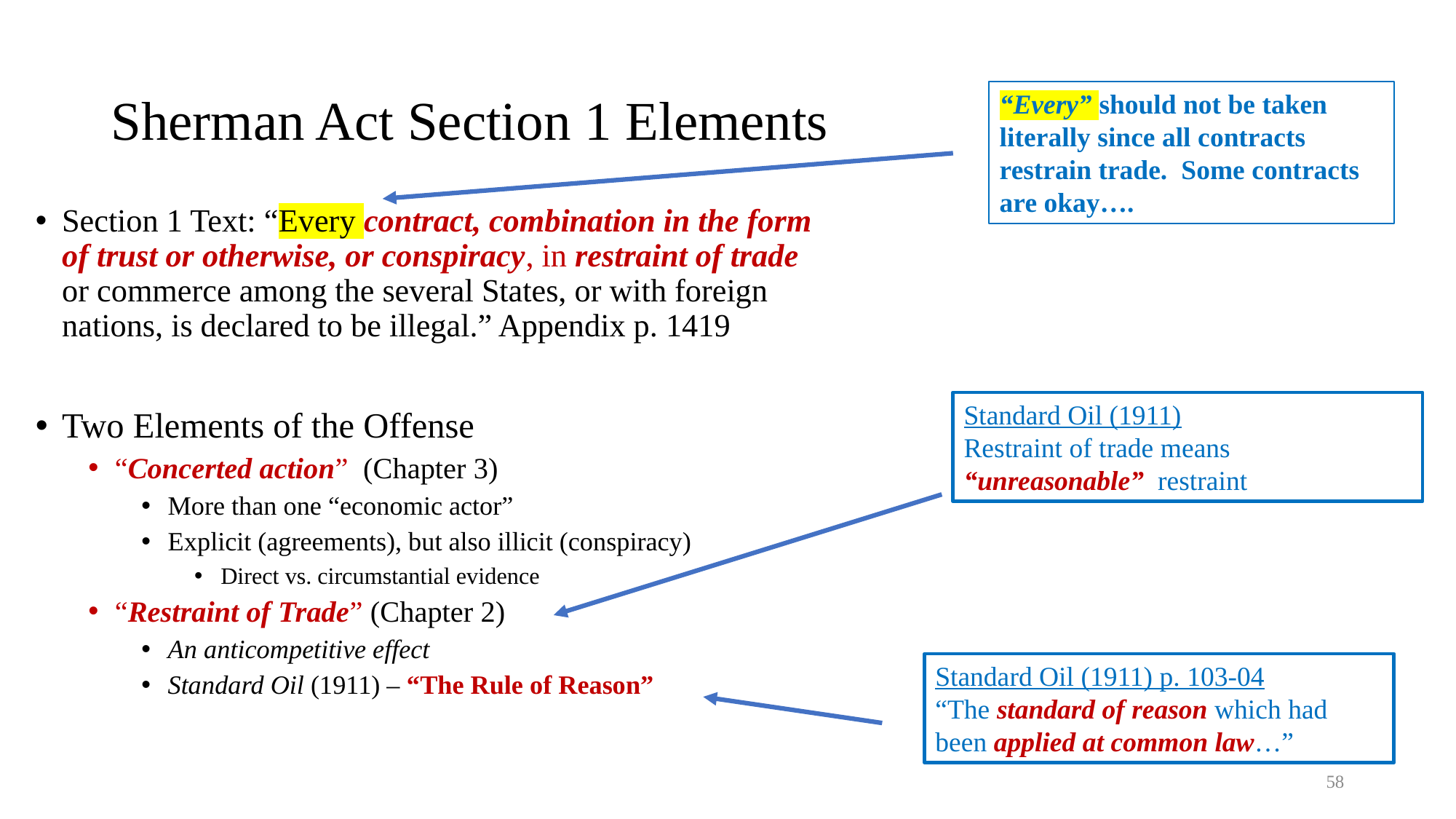

# Sherman Act Section 1 Elements
“Every” should not be taken literally since all contracts restrain trade.  Some contracts are okay….
Section 1 Text: “Every contract, combination in the form of trust or otherwise, or conspiracy, in restraint of trade or commerce among the several States, or with foreign nations, is declared to be illegal.” Appendix p. 1419

Two Elements of the Offense
“Concerted action”  (Chapter 3)
More than one “economic actor”
Explicit (agreements), but also illicit (conspiracy)
Direct vs. circumstantial evidence
“Restraint of Trade” (Chapter 2)
An anticompetitive effect
Standard Oil (1911) – “The Rule of Reason”
Standard Oil (1911)
Restraint of trade means “unreasonable”  restraint
Standard Oil (1911) p. 103-04
“The standard of reason which had been applied at common law…”
58